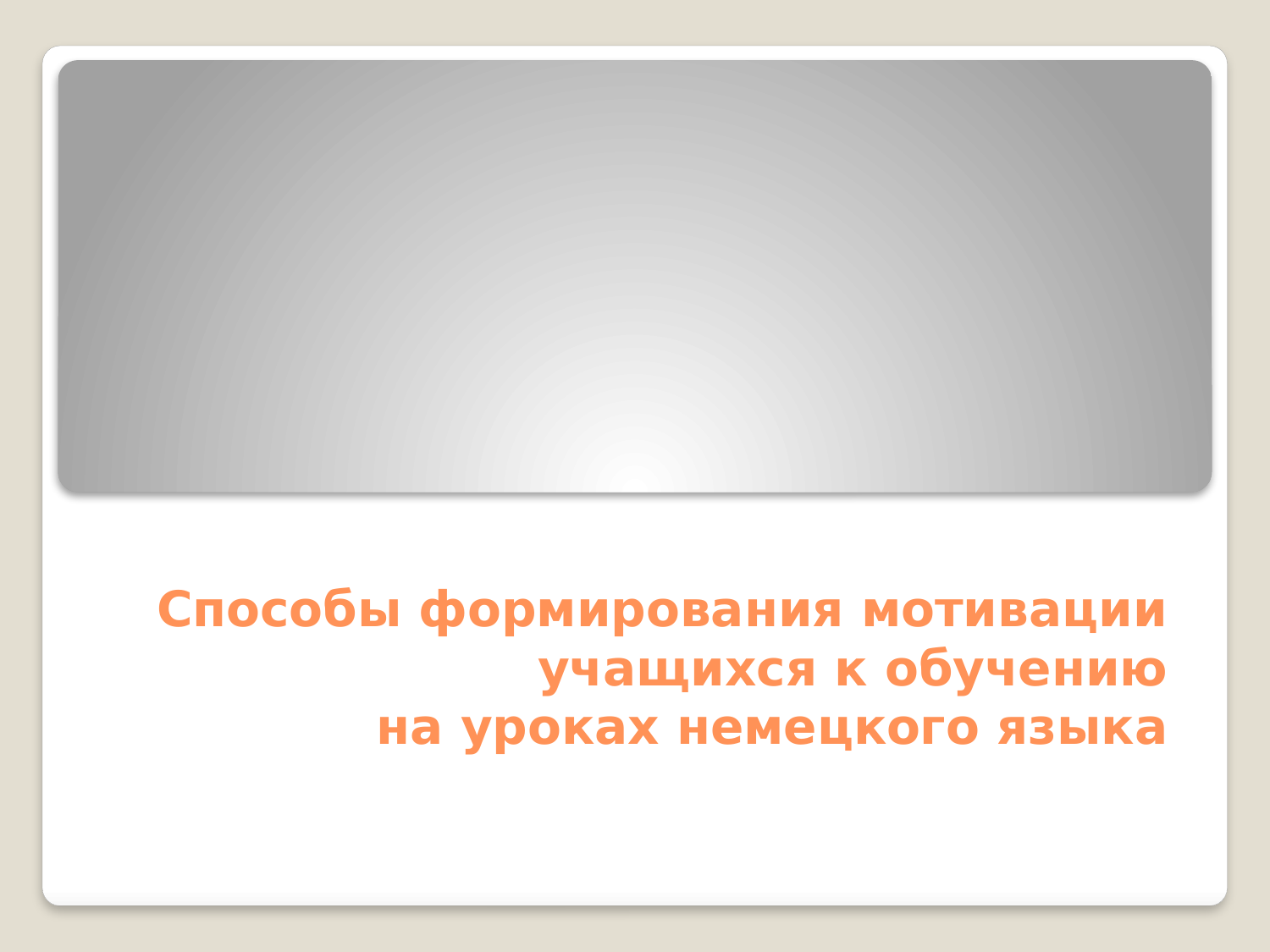

# Способы формирования мотивации учащихся к обучению на уроках немецкого языка